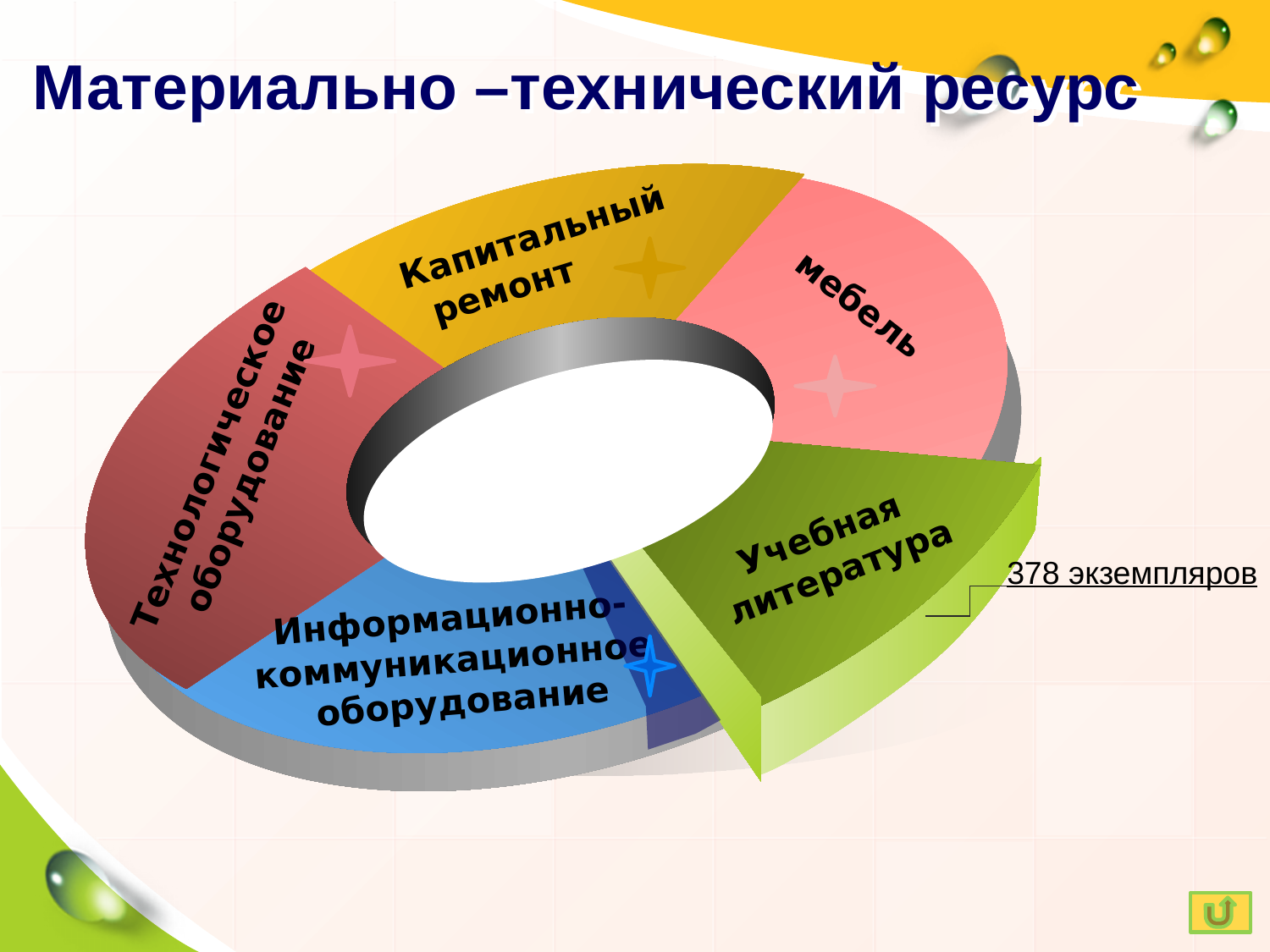

# Материально –технический ресурс

         Капитальный
ремонт

мебель

Технологическое
 оборудование

Учебная
литература

     Информационно-
коммуникационное
 оборудование

378 экземпляров